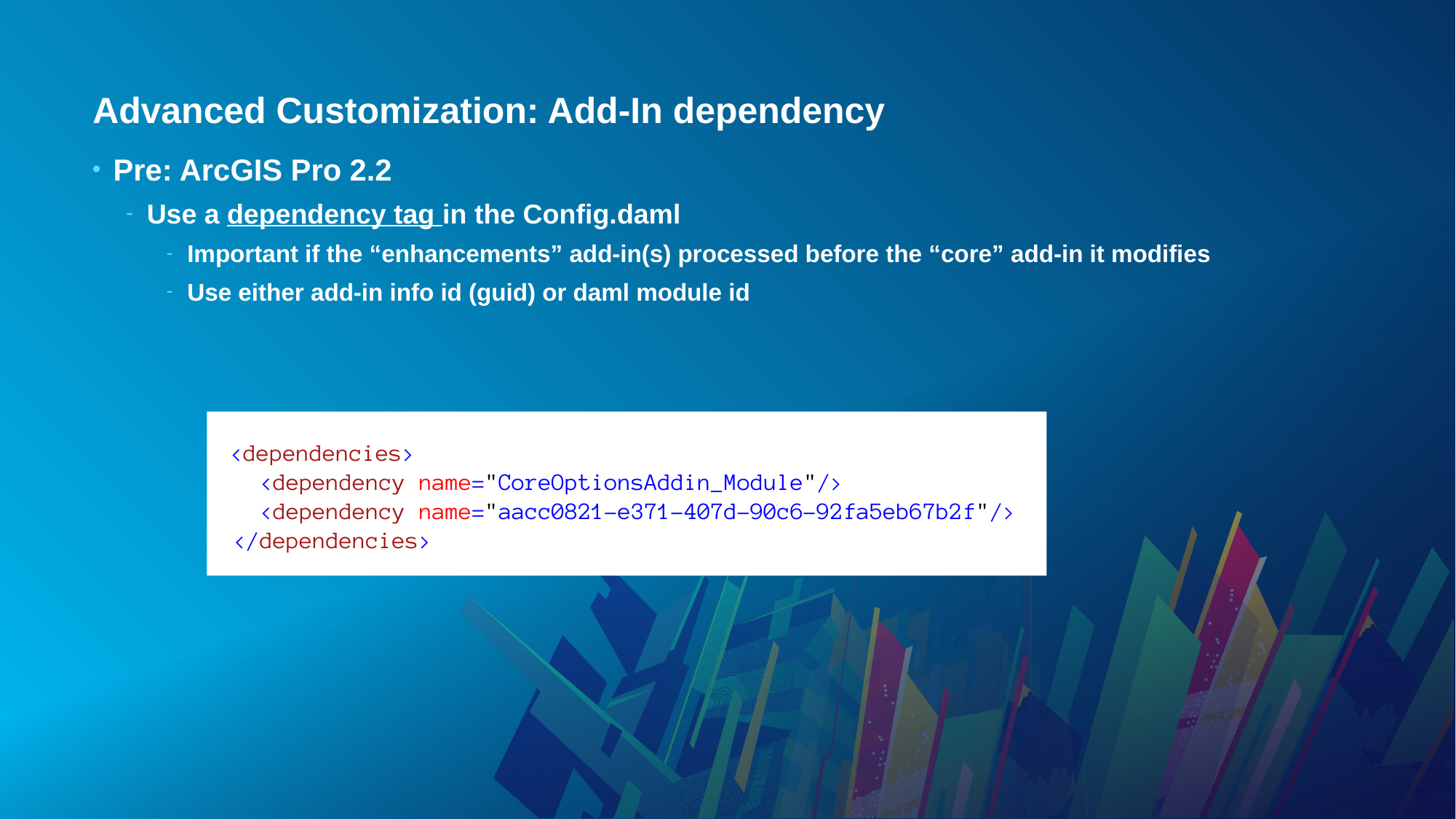

# Advanced Customization: Add-In dependency
Pre: ArcGIS Pro 2.2
Use a dependency tag in the Config.daml
Important if the “enhancements” add-in(s) processed before the “core” add-in it modifies
Use either add-in info id (guid) or daml module id

  <dependencies>
    <dependency name="CoreOptionsAddin_Module"/>
    <dependency name="aacc0821-e371-407d-90c6-92fa5eb67b2f"/>
  </dependencies>